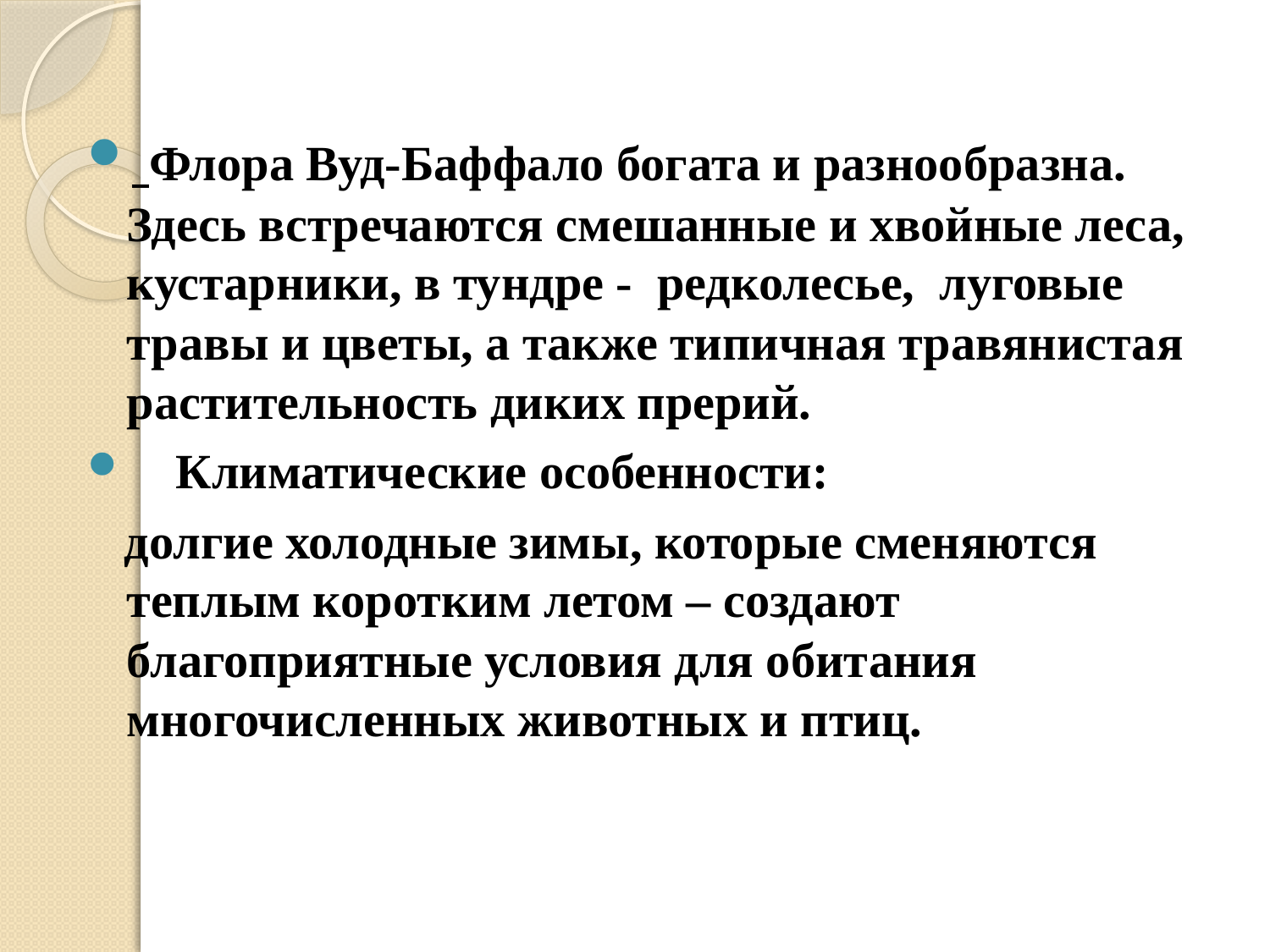

Флора Вуд-Баффало богата и разнообразна. Здесь встречаются смешанные и хвойные леса, кустарники, в тундре -  редколесье,  луговые травы и цветы, а также типичная травянистая растительность диких прерий.
    Климатические особенности:
   долгие холодные зимы, которые сменяются теплым коротким летом – создают благоприятные условия для обитания многочисленных животных и птиц.